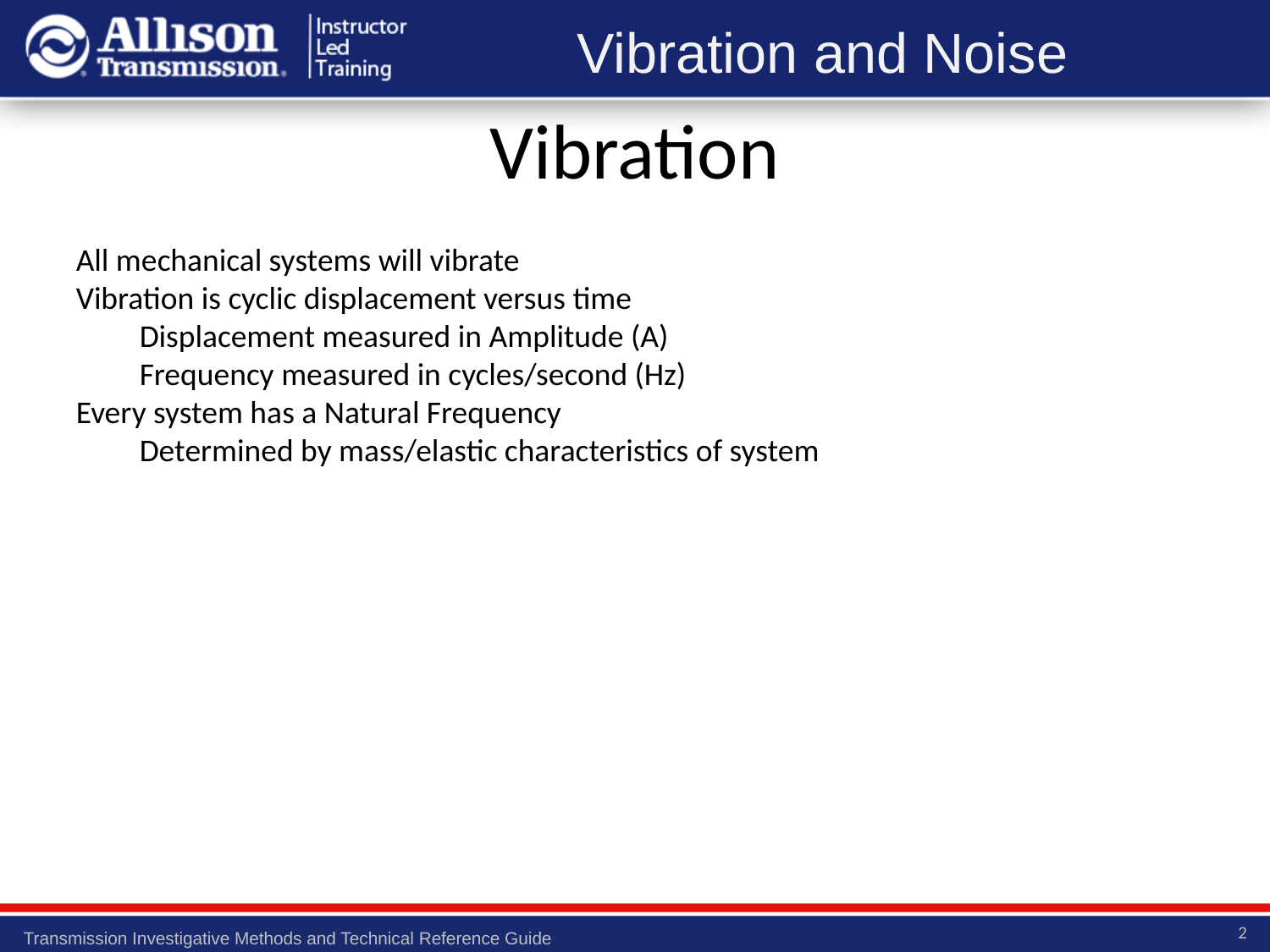

Vibration
All mechanical systems will vibrate
Vibration is cyclic displacement versus time
Displacement measured in Amplitude (A)
Frequency measured in cycles/second (Hz)
Every system has a Natural Frequency
Determined by mass/elastic characteristics of system

2